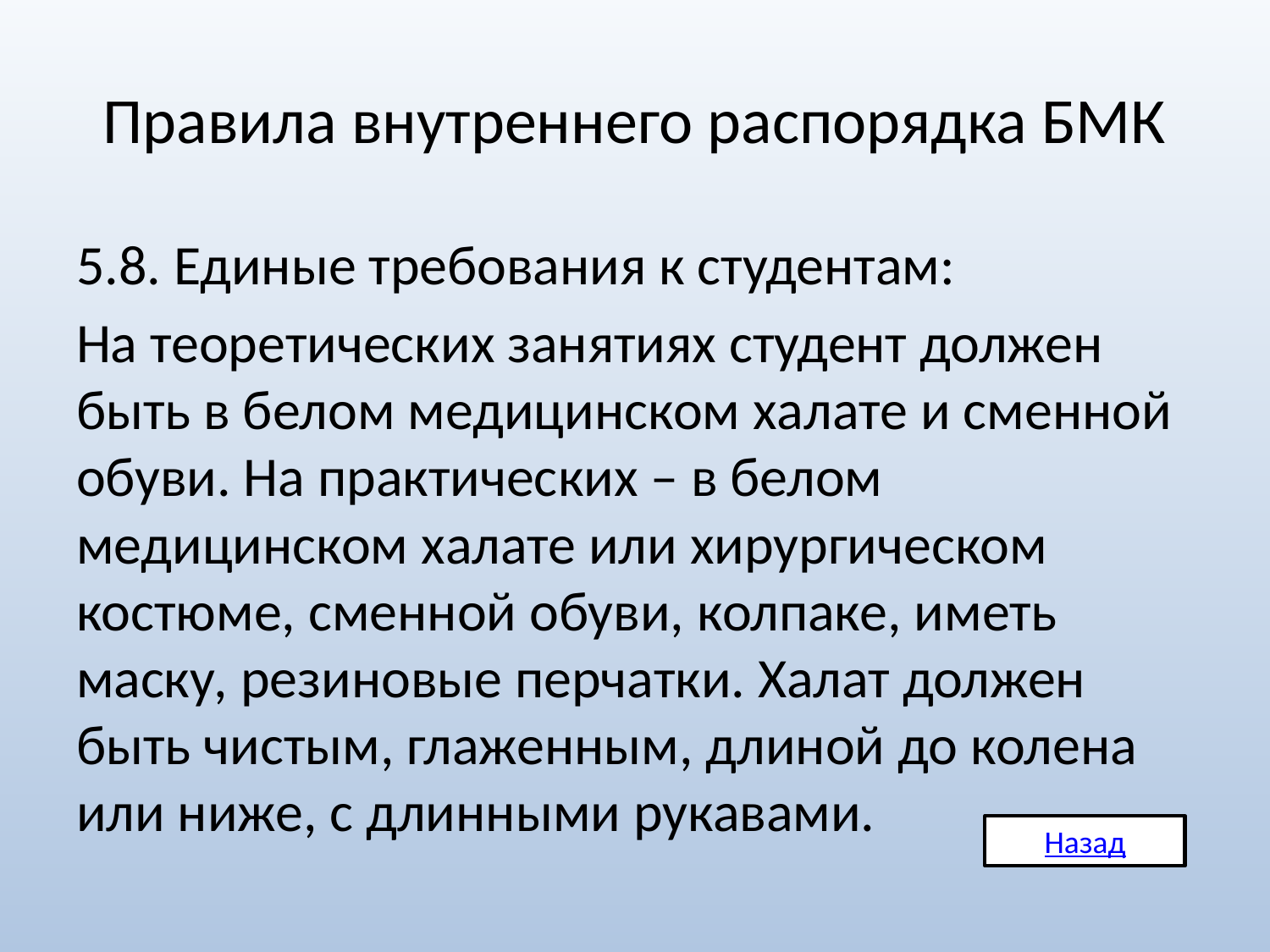

# Правила внутреннего распорядка БМК
5.8. Единые требования к студентам:
На теоретических занятиях студент должен быть в белом медицинском халате и сменной обуви. На практических – в белом медицинском халате или хирургическом костюме, сменной обуви, колпаке, иметь маску, резиновые перчатки. Халат должен быть чистым, глаженным, длиной до колена или ниже, с длинными рукавами.
Назад